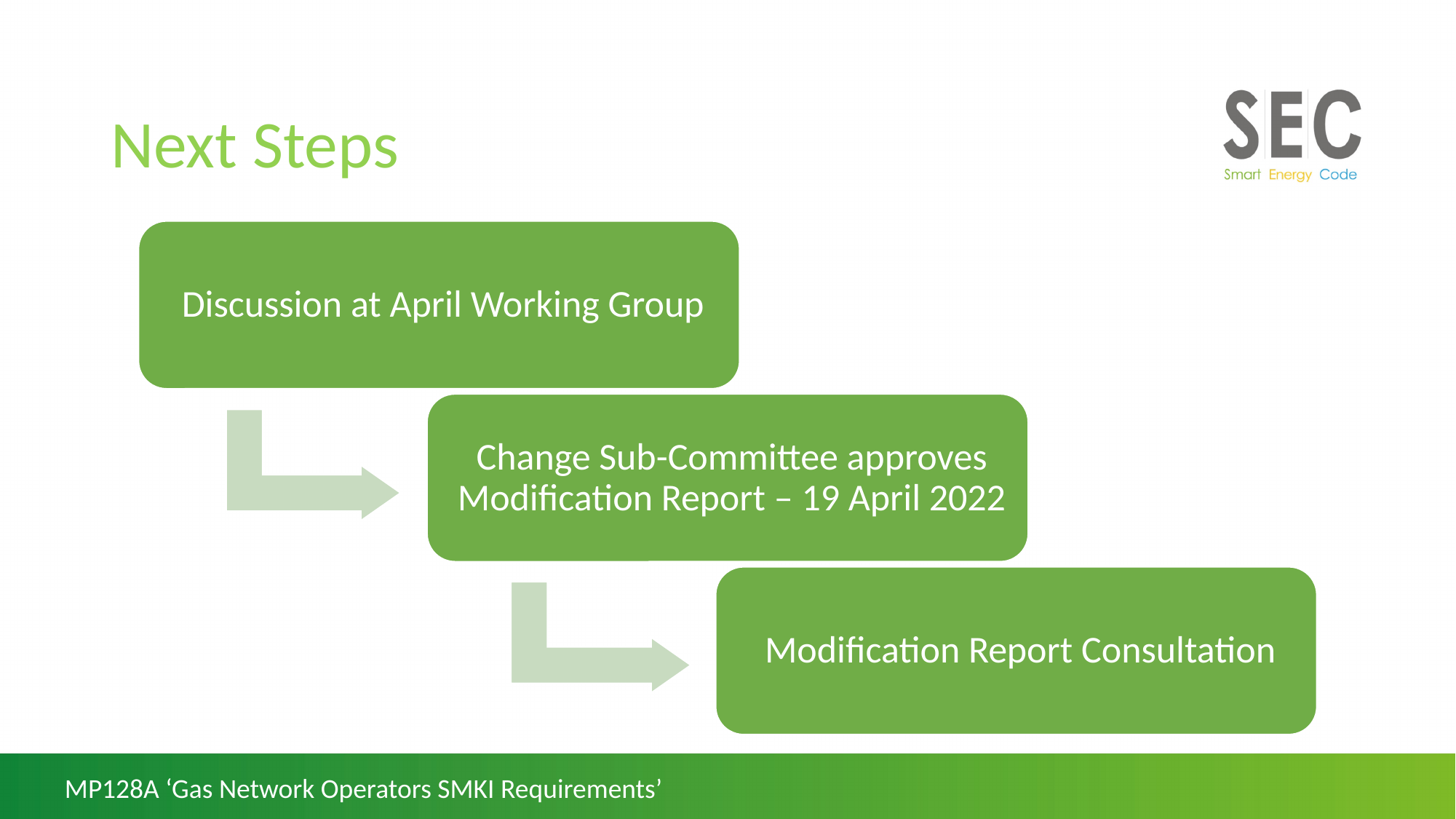

# Next Steps
Discussion at April Working Group
Change Sub-Committee approves Modification Report – 19 April 2022
Modification Report Consultation
MP128A ‘Gas Network Operators SMKI Requirements’